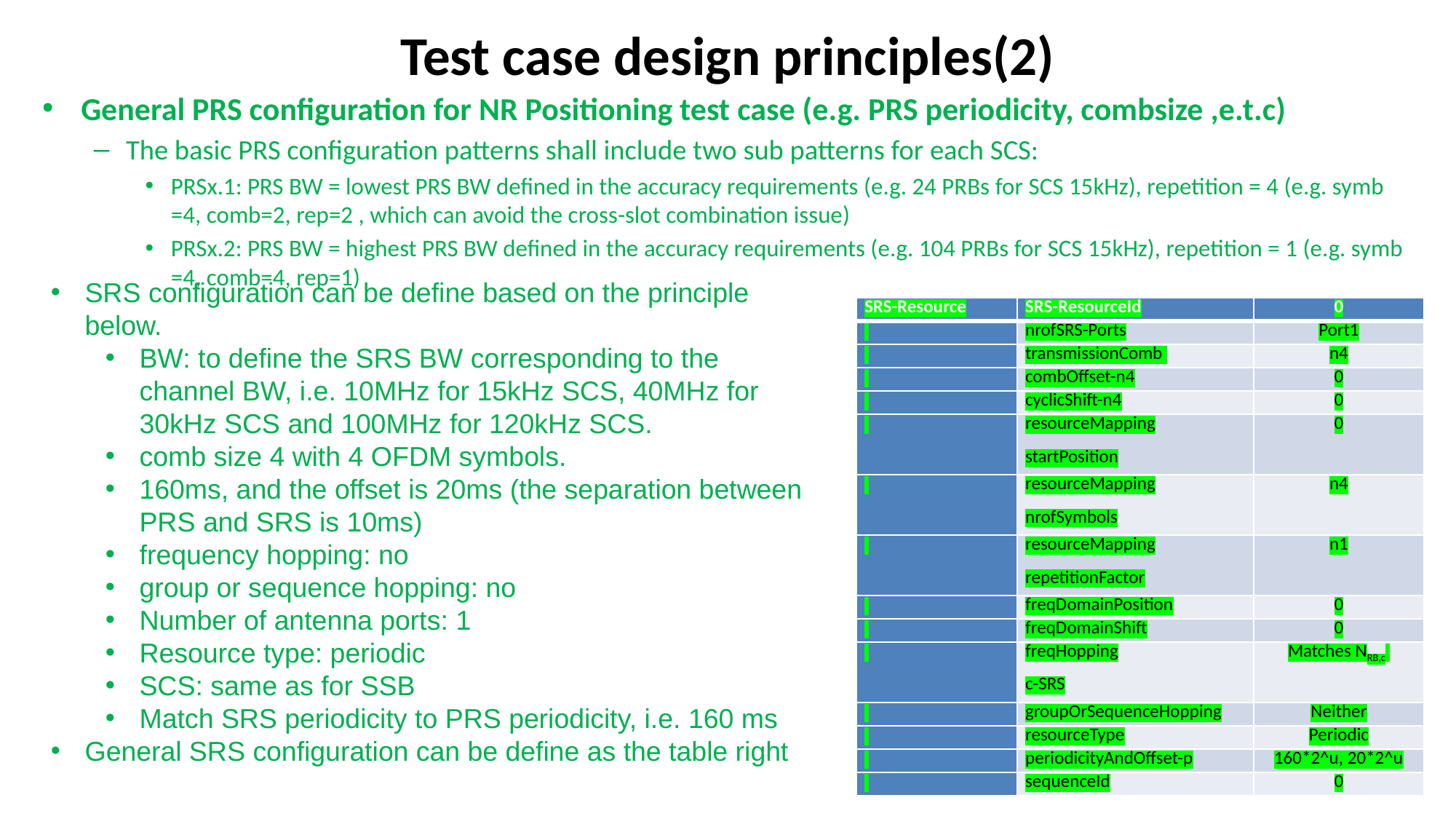

# Test case design principles(2)
General PRS configuration for NR Positioning test case (e.g. PRS periodicity, combsize ,e.t.c)
The basic PRS configuration patterns shall include two sub patterns for each SCS:
PRSx.1: PRS BW = lowest PRS BW defined in the accuracy requirements (e.g. 24 PRBs for SCS 15kHz), repetition = 4 (e.g. symb =4, comb=2, rep=2 , which can avoid the cross-slot combination issue)
PRSx.2: PRS BW = highest PRS BW defined in the accuracy requirements (e.g. 104 PRBs for SCS 15kHz), repetition = 1 (e.g. symb =4, comb=4, rep=1)

SRS configuration can be define based on the principle below.
BW: to define the SRS BW corresponding to the channel BW, i.e. 10MHz for 15kHz SCS, 40MHz for 30kHz SCS and 100MHz for 120kHz SCS.
comb size 4 with 4 OFDM symbols.
160ms, and the offset is 20ms (the separation between PRS and SRS is 10ms)
frequency hopping: no
group or sequence hopping: no
Number of antenna ports: 1
Resource type: periodic
SCS: same as for SSB
Match SRS periodicity to PRS periodicity, i.e. 160 ms
General SRS configuration can be define as the table right
| SRS-Resource | SRS-ResourceId | 0 |
| --- | --- | --- |
|  | nrofSRS-Ports | Port1 |
|  | transmissionComb | n4 |
|  | combOffset-n4 | 0 |
|  | cyclicShift-n4 | 0 |
|  | resourceMapping startPosition | 0 |
|  | resourceMapping nrofSymbols | n4 |
|  | resourceMapping repetitionFactor | n1 |
|  | freqDomainPosition | 0 |
|  | freqDomainShift | 0 |
|  | freqHopping c-SRS | Matches NRB,c |
|  | groupOrSequenceHopping | Neither |
|  | resourceType | Periodic |
|  | periodicityAndOffset-p | 160\*2^u, 20\*2^u |
|  | sequenceId | 0 |